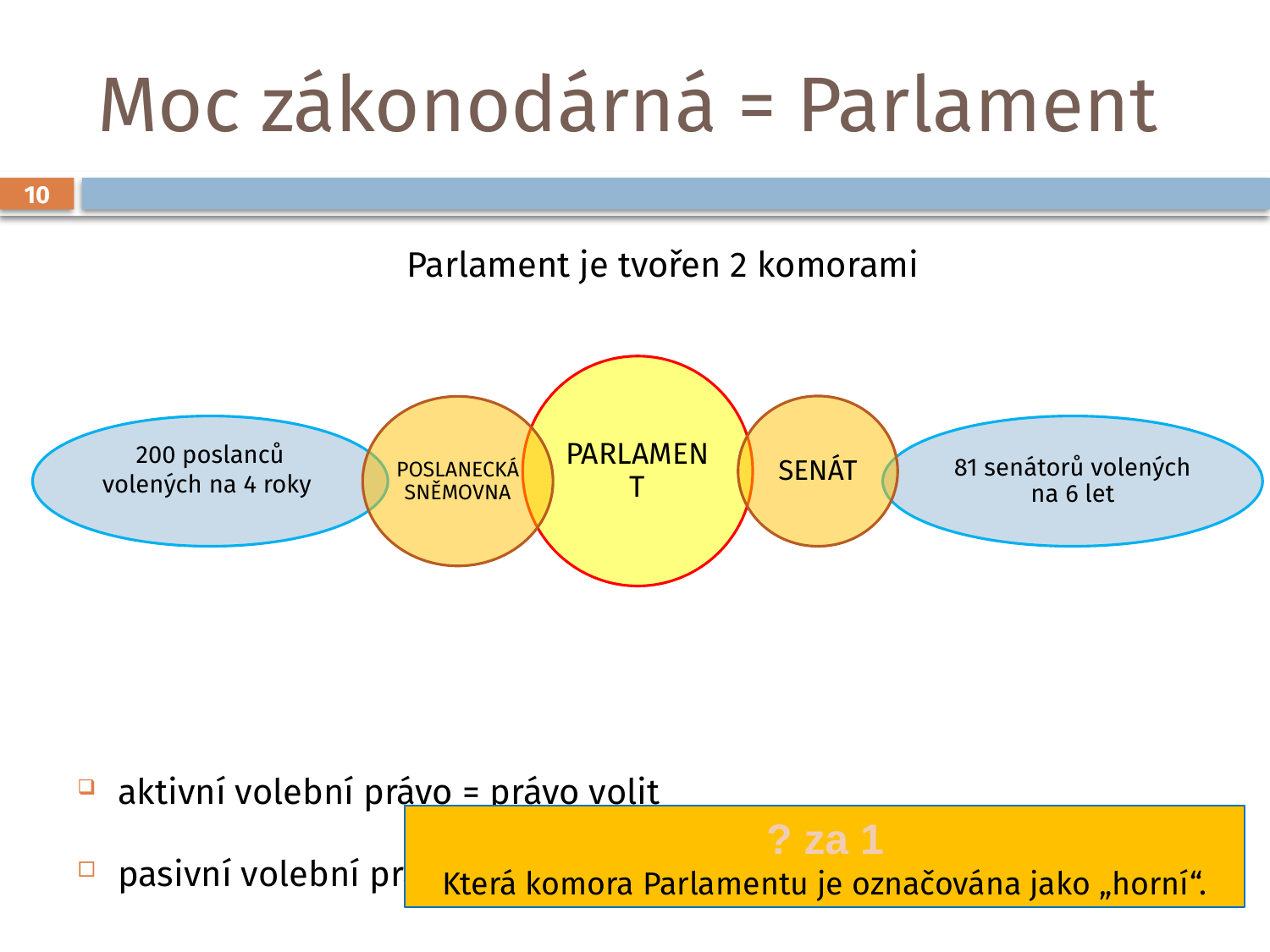

# Moc zákonodárná = Parlament
10
PARLAMENT
81 senátorů volených na 6 let
SENÁT
200 poslanců volených na 4 roky

POSLANECKÁ SNĚMOVNA
Parlament je tvořen 2 komorami

aktivní volební právo = právo volit

pasivní volební právo = právo být volen

? za 1
Která komora Parlamentu je označována jako „horní“.